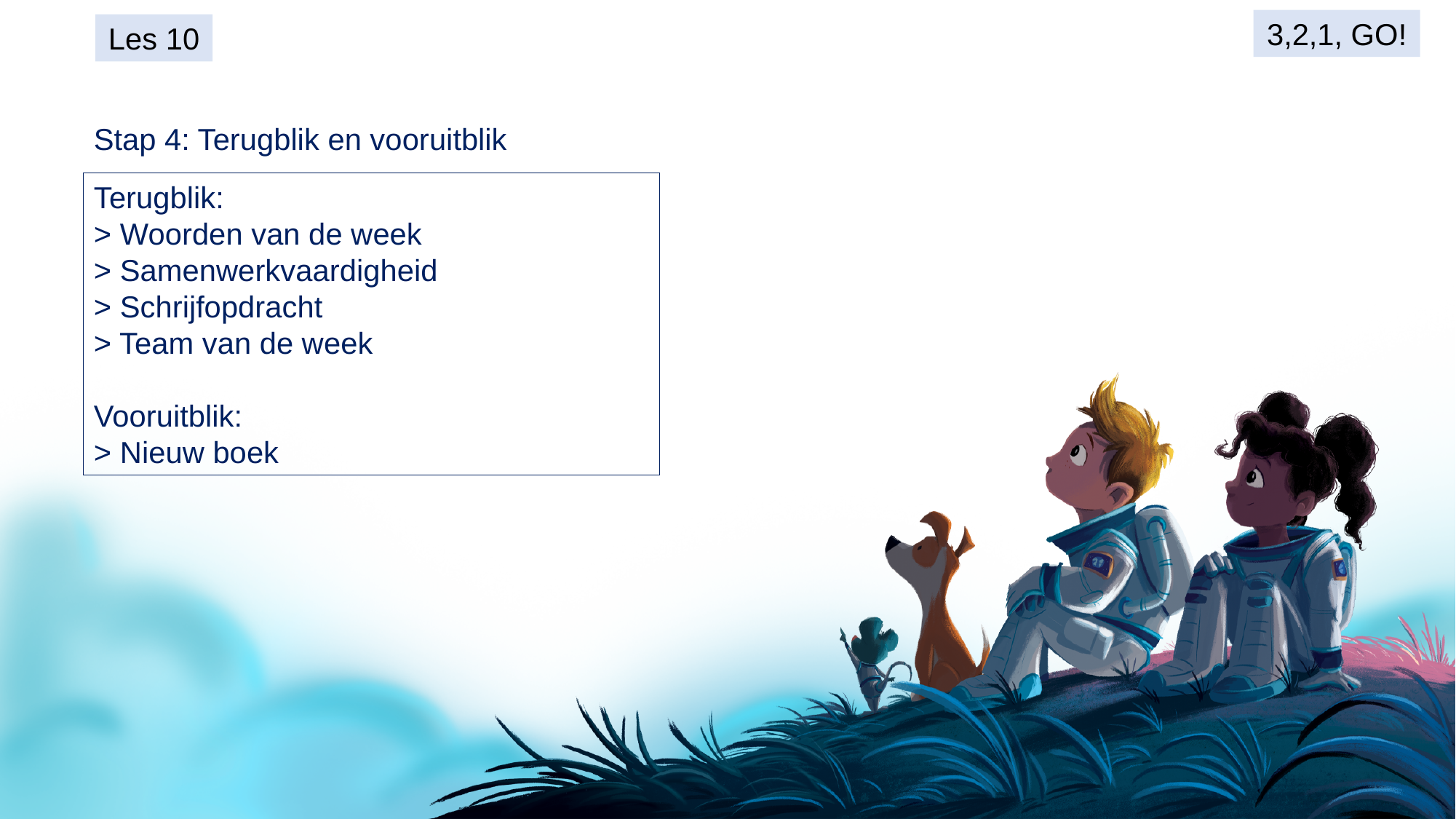

3,2,1, GO!
Les 10

Stap 4: Terugblik en vooruitblik
Terugblik:
> Woorden van de week
> Samenwerkvaardigheid
> Schrijfopdracht
> Team van de week

Vooruitblik:
> Nieuw boek